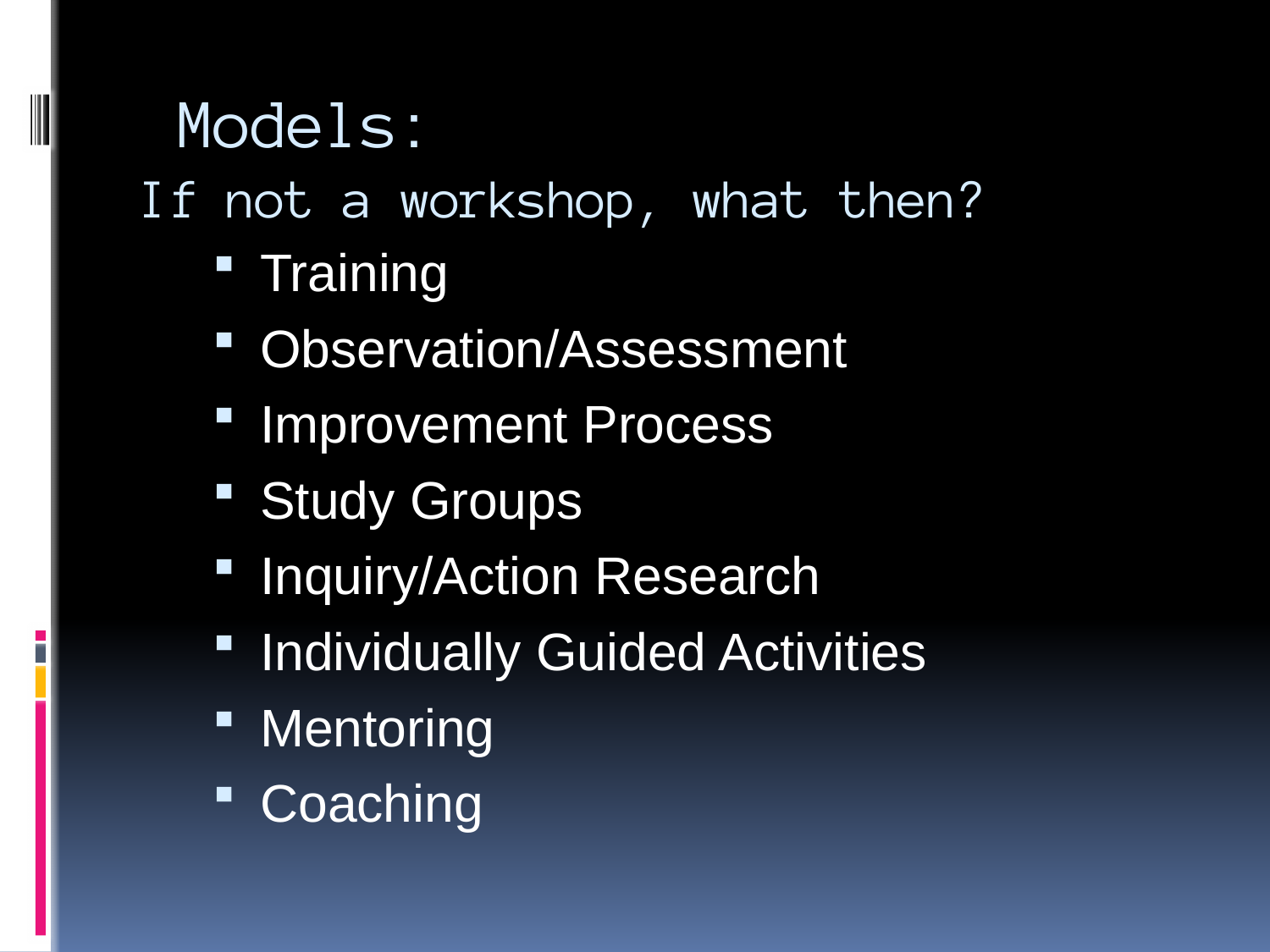

# Models: If not a workshop, what then?
Training
Observation/Assessment
Improvement Process
Study Groups
Inquiry/Action Research
Individually Guided Activities
Mentoring
Coaching